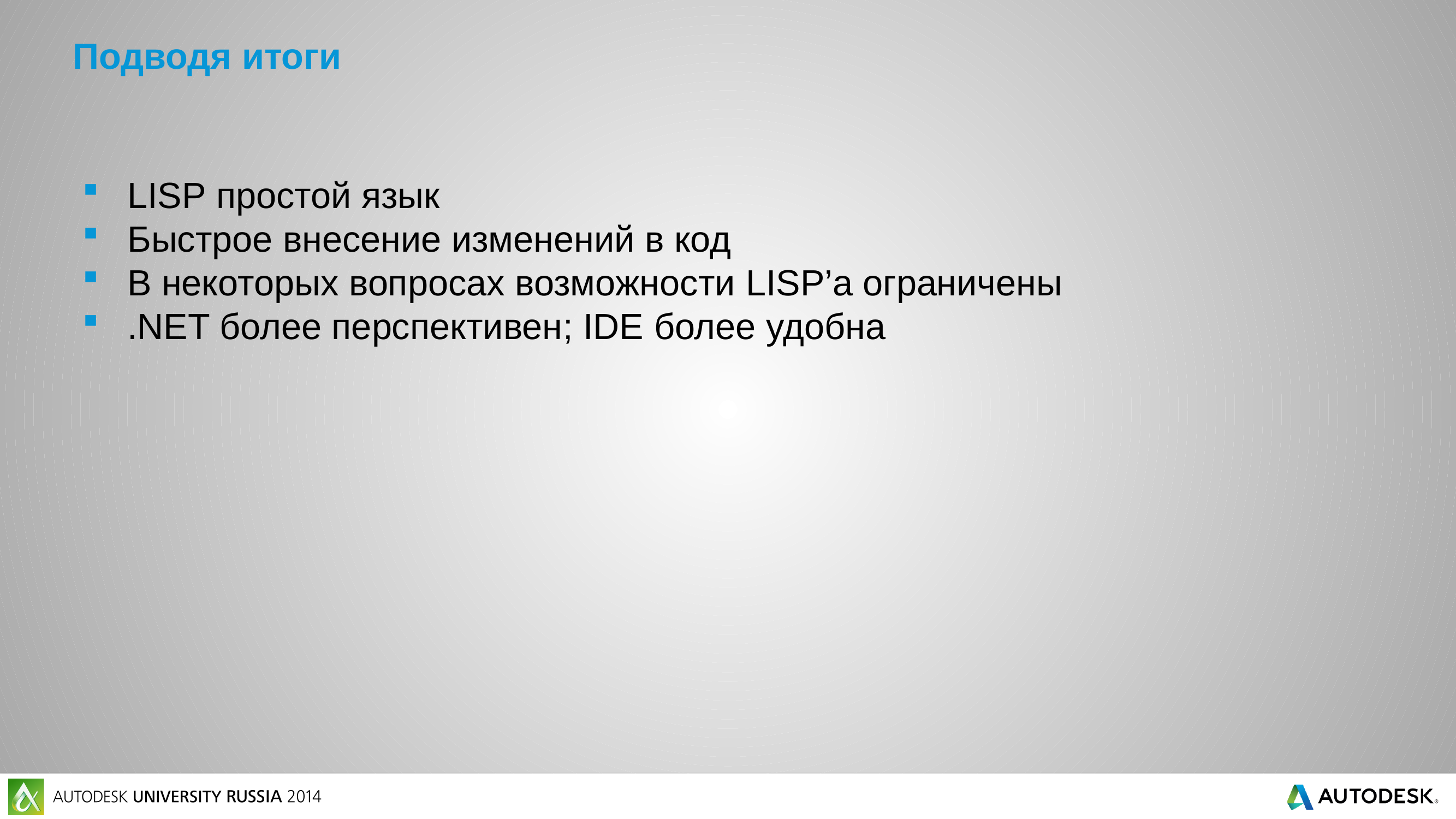

# Подводя итоги
LISP простой язык
Быстрое внесение изменений в код
В некоторых вопросах возможности LISP’а ограничены
.NET более перспективен; IDE более удобна